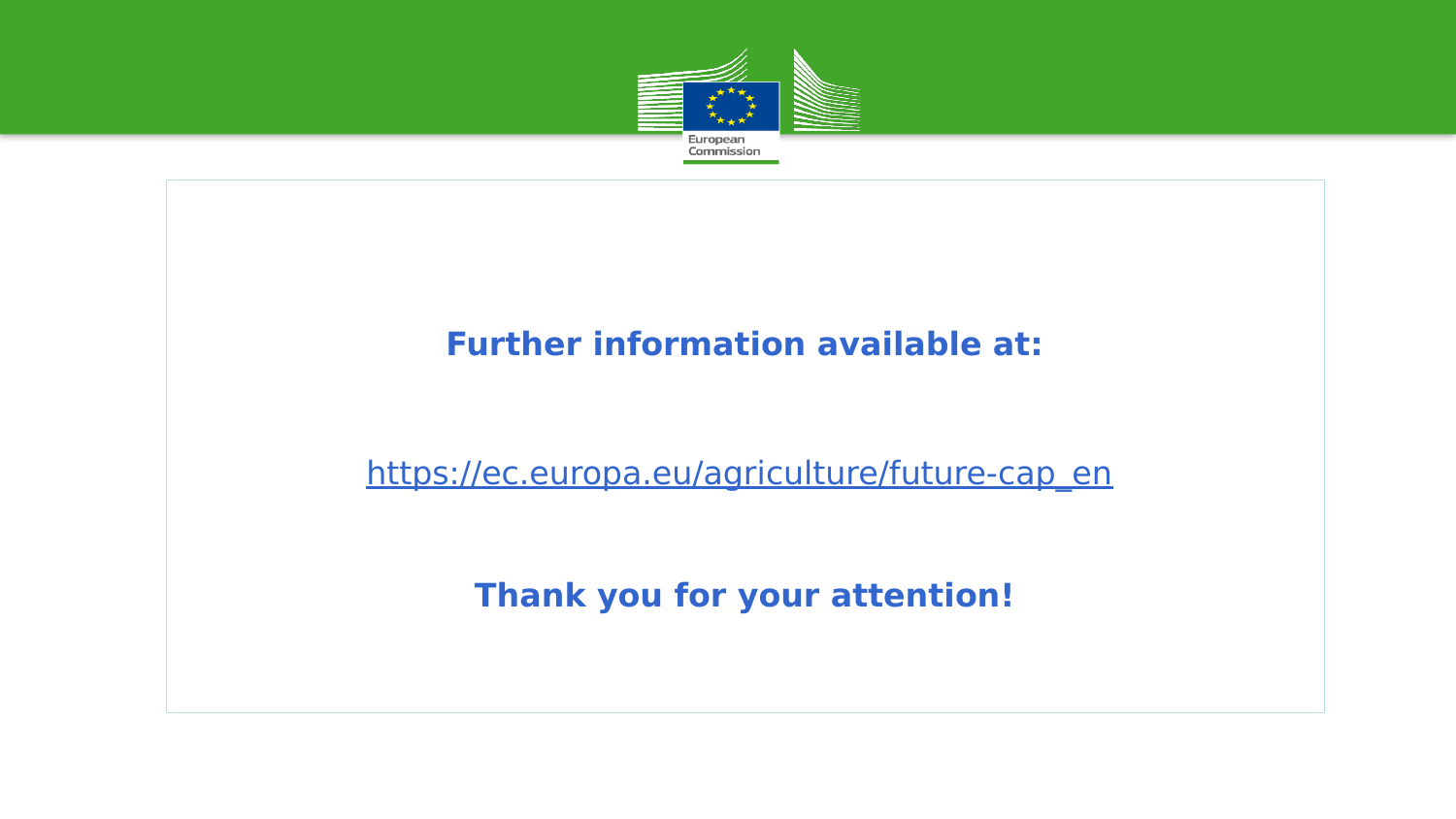

Further information available at:

https://ec.europa.eu/agriculture/future-cap_en

Thank you for your attention!

12